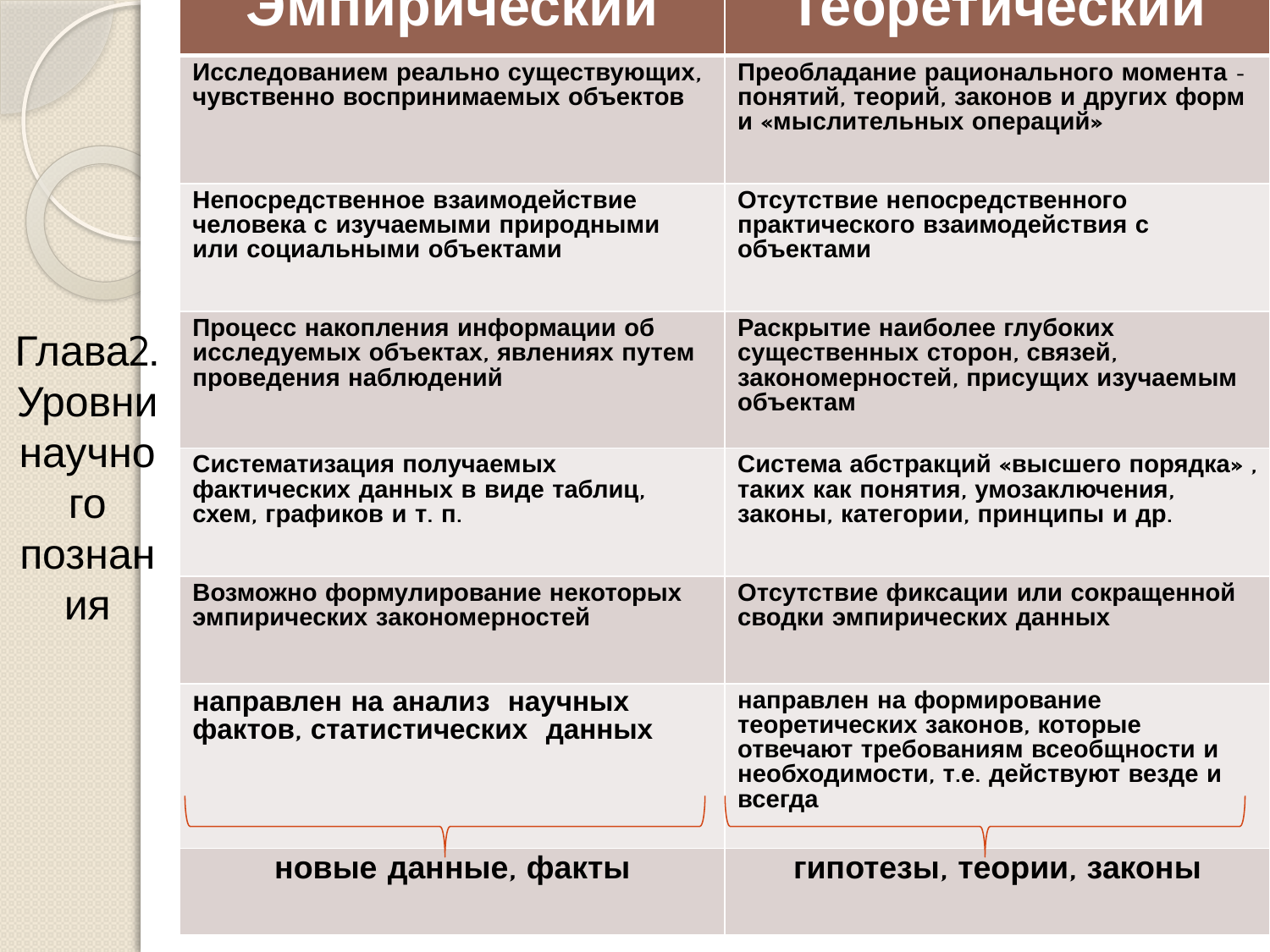

# Глава2.Уровни научного познания
| Эмпирический | Теоретический |
| --- | --- |
| Исследованием реально существующих, чувственно воспринимаемых объектов | Преобладание рационального момента - понятий, теорий, законов и других форм и «мыслительных операций» |
| Непосредственное взаимодействие человека с изучаемыми природными или социальными объектами | Отсутствие непосредственного практического взаимодействия с объектами |
| Процесс накопления информации об исследуемых объектах, явлениях путем проведения наблюдений | Раскрытие наиболее глубоких существенных сторон, связей, закономерностей, присущих изучаемым объектам |
| Систематизация получаемых фактических данных в виде таблиц, схем, графиков и т. п. | Система абстракций «высшего порядка» , таких как понятия, умозаключения, законы, категории, принципы и др. |
| Возможно формулирование некоторых эмпирических закономерностей | Отсутствие фиксации или сокращенной сводки эмпирических данных |
| направлен на анализ  научных фактов, статистических данных | направлен на формирование теоретических законов, которые отвечают требованиям всеобщности и необходимости, т.е. действуют везде и всегда |
| новые данные, факты | гипотезы, теории, законы |